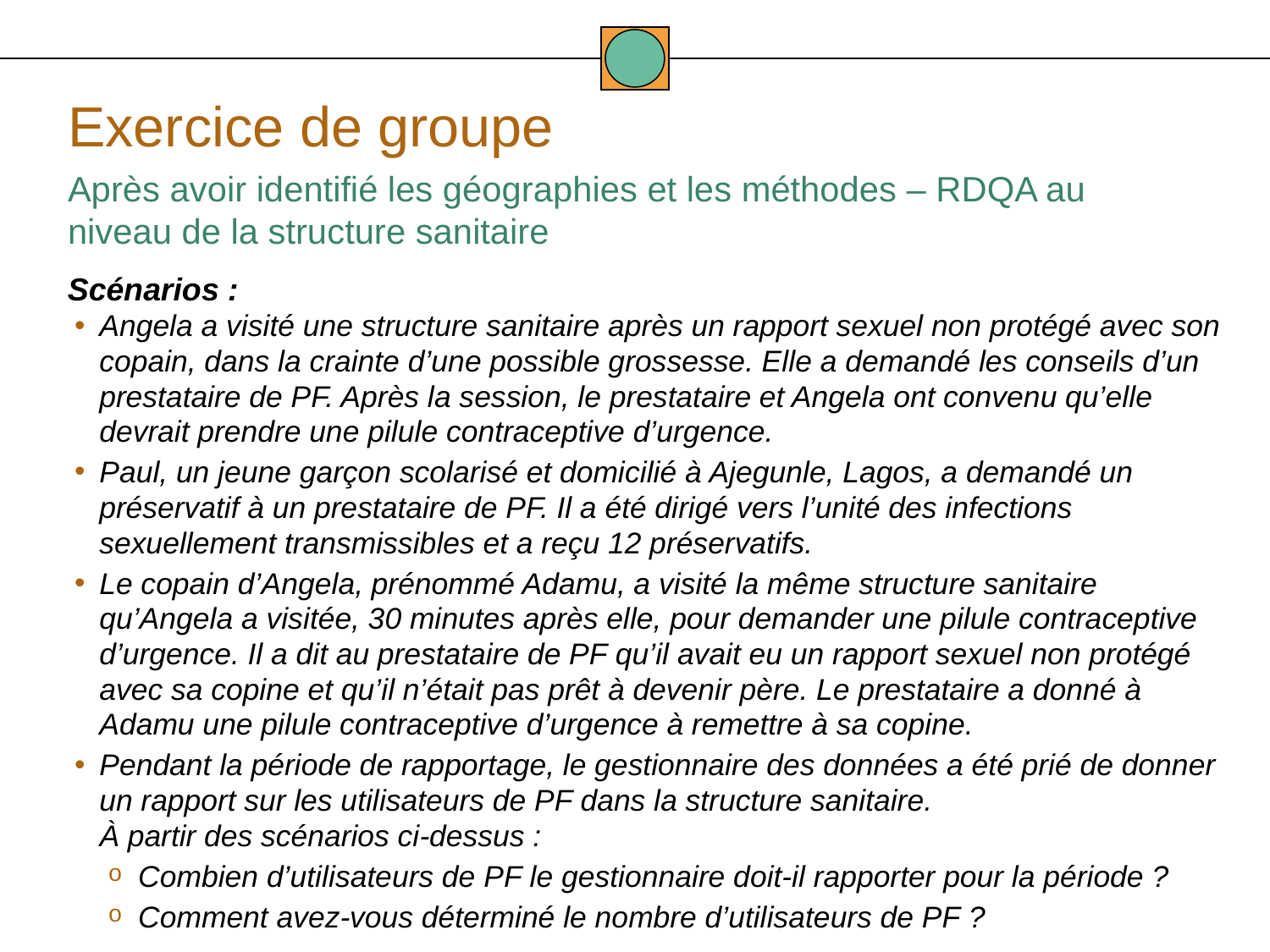

Exercice de groupe
Après avoir identifié les géographies et les méthodes – RDQA au niveau de la structure sanitaire

Scénarios :
Angela a visité une structure sanitaire après un rapport sexuel non protégé avec son copain, dans la crainte d’une possible grossesse. Elle a demandé les conseils d’un prestataire de PF. Après la session, le prestataire et Angela ont convenu qu’elle devrait prendre une pilule contraceptive d’urgence.
Paul, un jeune garçon scolarisé et domicilié à Ajegunle, Lagos, a demandé un préservatif à un prestataire de PF. Il a été dirigé vers l’unité des infections sexuellement transmissibles et a reçu 12 préservatifs.
Le copain d’Angela, prénommé Adamu, a visité la même structure sanitaire qu’Angela a visitée, 30 minutes après elle, pour demander une pilule contraceptive d’urgence. Il a dit au prestataire de PF qu’il avait eu un rapport sexuel non protégé avec sa copine et qu’il n’était pas prêt à devenir père. Le prestataire a donné à Adamu une pilule contraceptive d’urgence à remettre à sa copine.
Pendant la période de rapportage, le gestionnaire des données a été prié de donner un rapport sur les utilisateurs de PF dans la structure sanitaire.
À partir des scénarios ci-dessus :
Combien d’utilisateurs de PF le gestionnaire doit-il rapporter pour la période ?
Comment avez-vous déterminé le nombre d’utilisateurs de PF ?